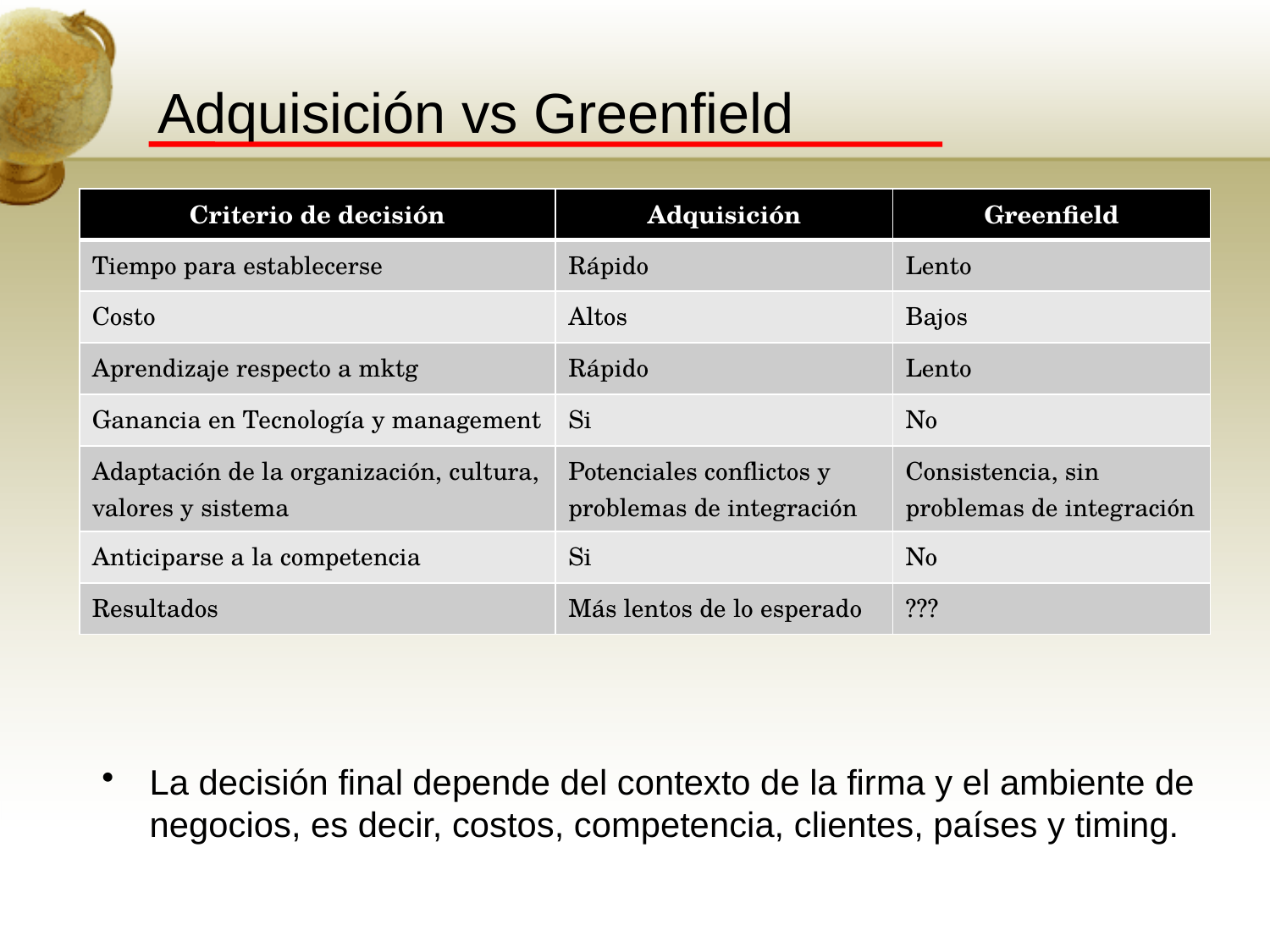

# Adquisición vs Greenfield

| Criterio de decisión | Adquisición | Greenfield |
| --- | --- | --- |
| Tiempo para establecerse | Rápido | Lento |
| Costo | Altos | Bajos |
| Aprendizaje respecto a mktg | Rápido | Lento |
| Ganancia en Tecnología y management | Si | No |
| Adaptación de la organización, cultura, valores y sistema | Potenciales conflictos y problemas de integración | Consistencia, sin problemas de integración |
| Anticiparse a la competencia | Si | No |
| Resultados | Más lentos de lo esperado | ??? |
La decisión final depende del contexto de la firma y el ambiente de negocios, es decir, costos, competencia, clientes, países y timing.